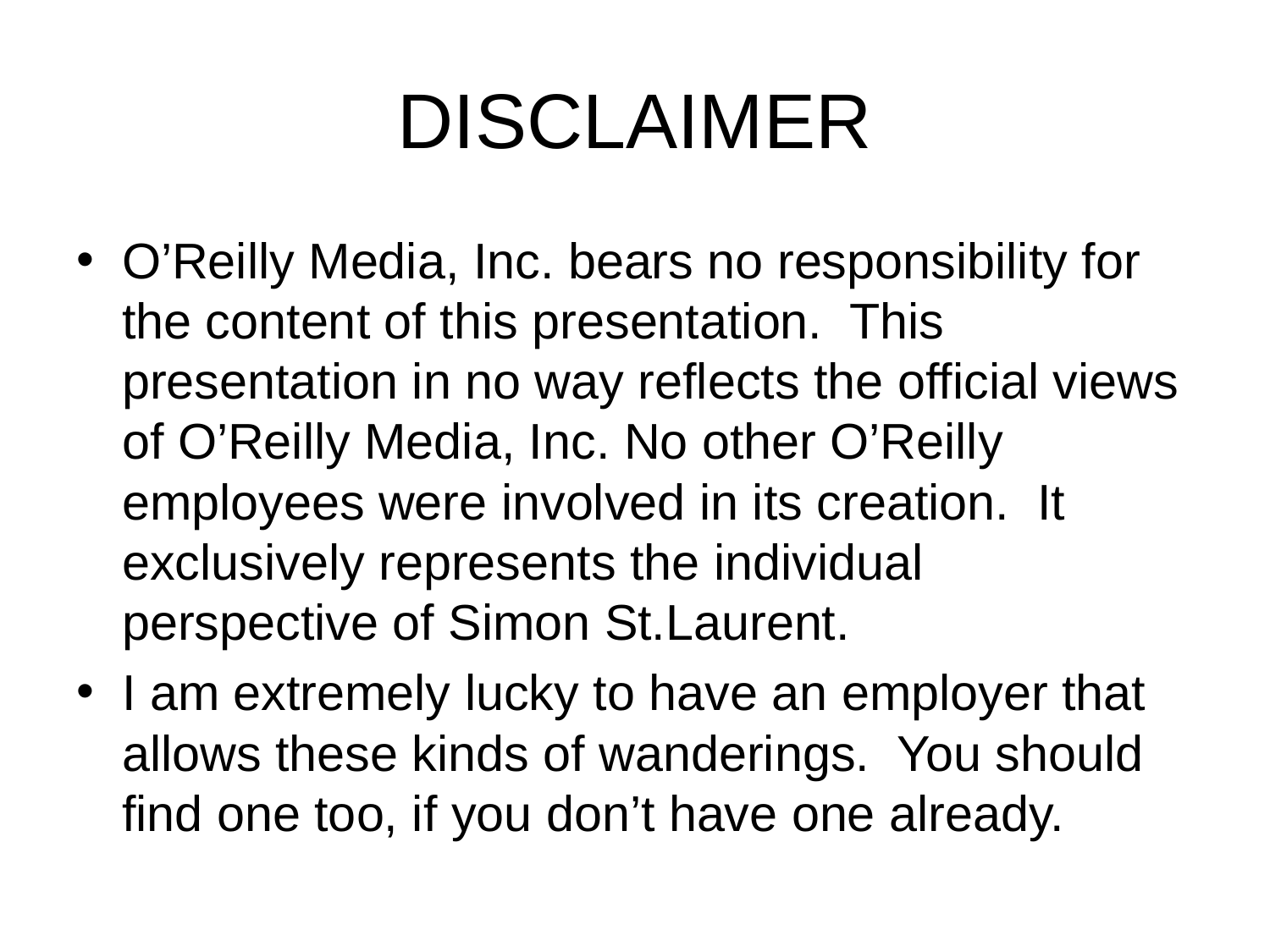

# DISCLAIMER
O’Reilly Media, Inc. bears no responsibility for the content of this presentation.  This presentation in no way reflects the official views of O’Reilly Media, Inc. No other O’Reilly employees were involved in its creation.  It exclusively represents the individual perspective of Simon St.Laurent.
I am extremely lucky to have an employer that allows these kinds of wanderings.  You should find one too, if you don’t have one already.